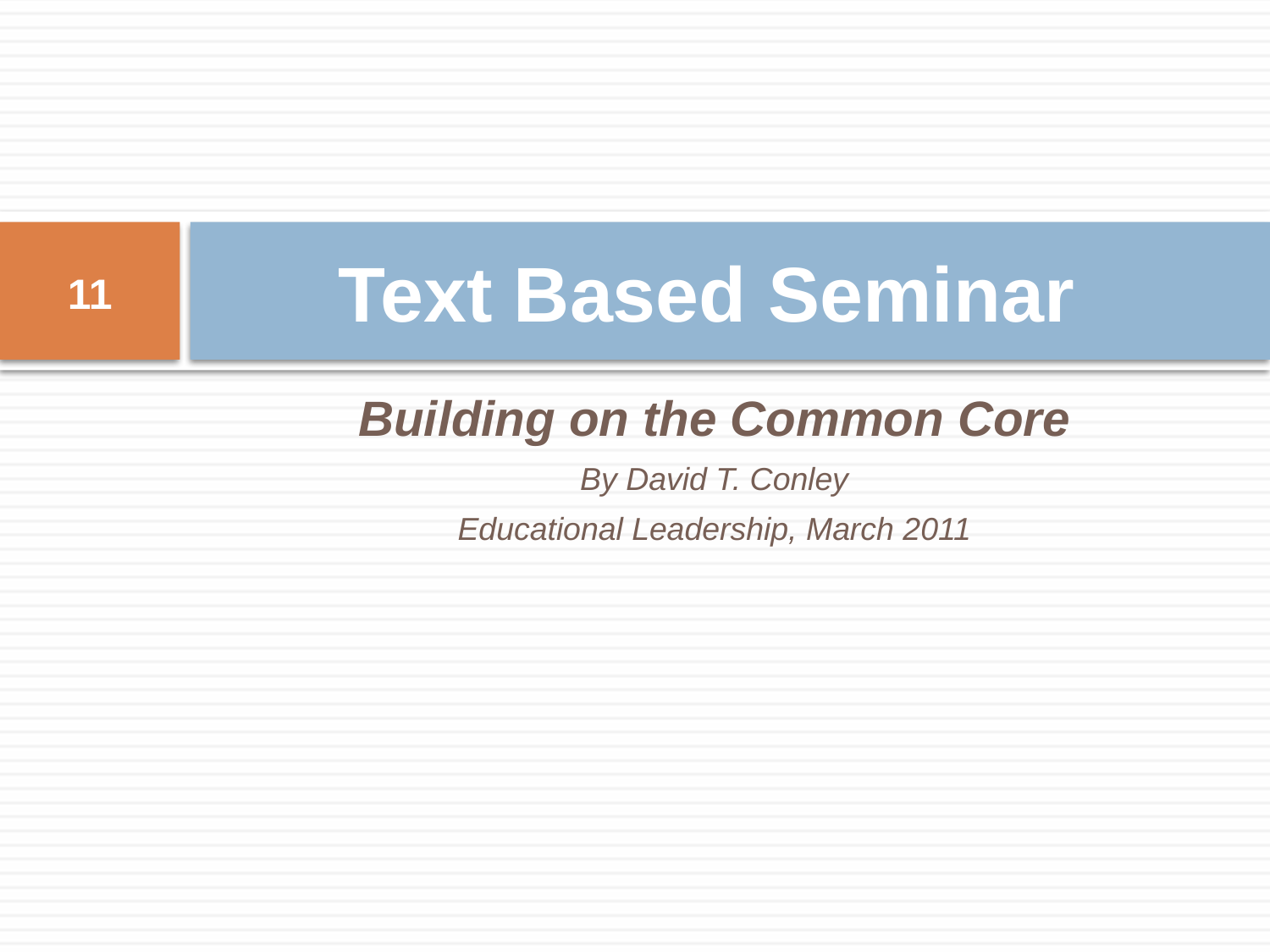

# Text Based Seminar
11
Building on the Common Core
By David T. Conley
Educational Leadership, March 2011